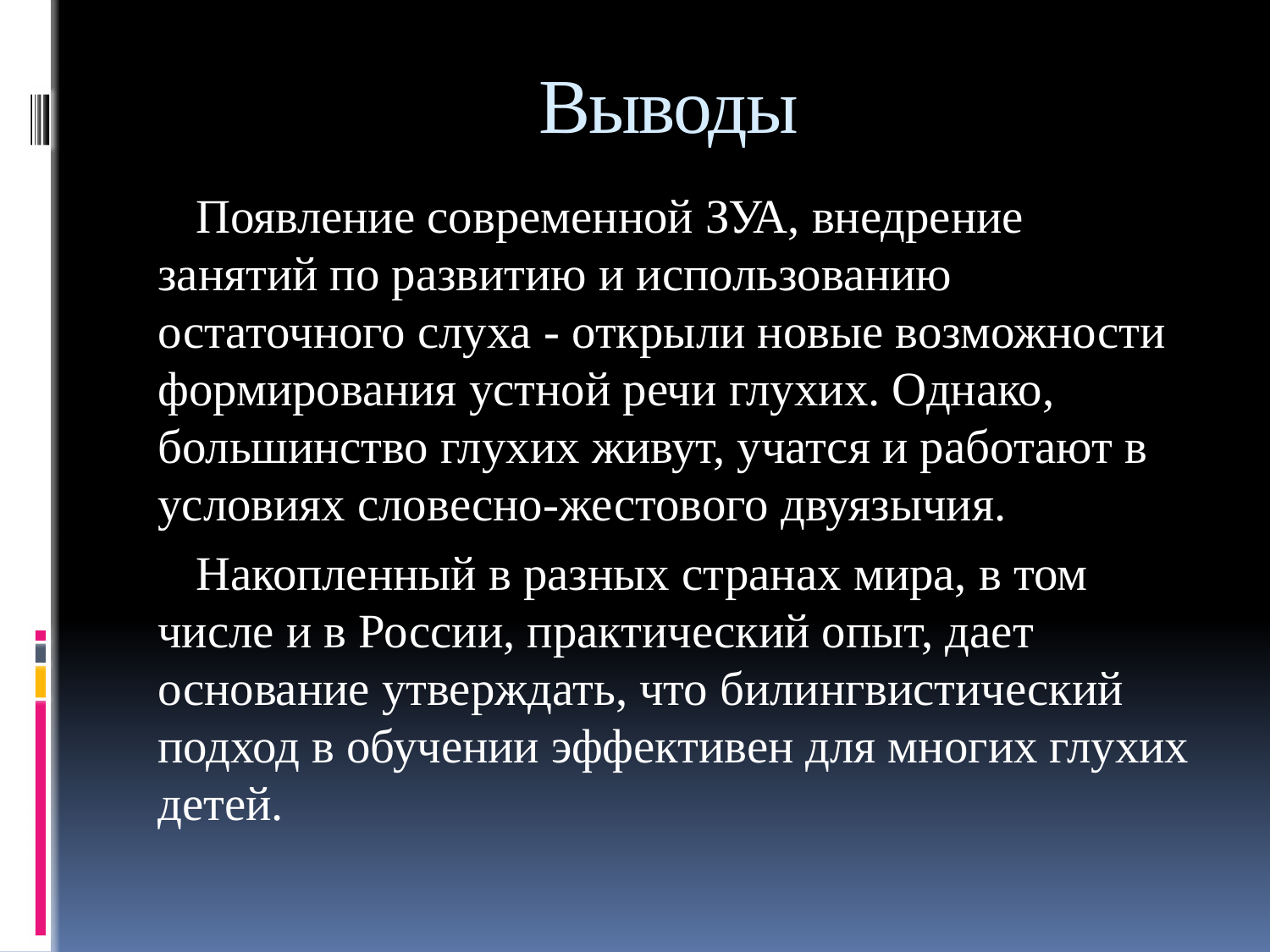

# Выводы
       Появление современной ЗУА, внедрение занятий по развитию и использованию остаточного слуха - открыли новые возможности формирования устной речи глухих. Однако, большинство глухих живут, учатся и работают в условиях словесно-жестового двуязычия.
       Накопленный в разных странах мира, в том числе и в России, практический опыт, дает основание утверждать, что билингвистический подход в обучении эффективен для многих глухих детей.